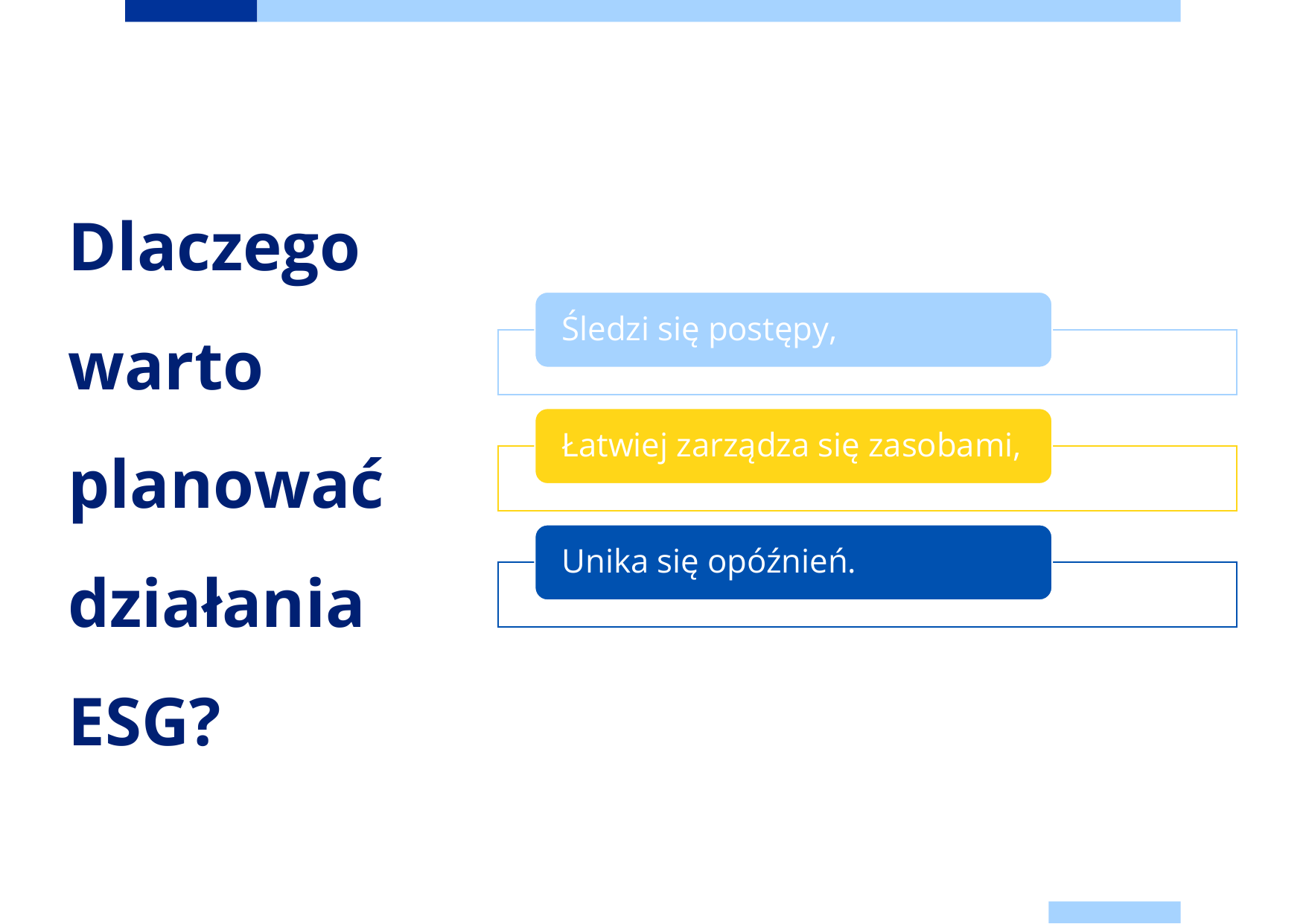

Śledzi się postępy,
Łatwiej zarządza się zasobami,
Unika się opóźnień.
# Dlaczego warto planować działania ESG?